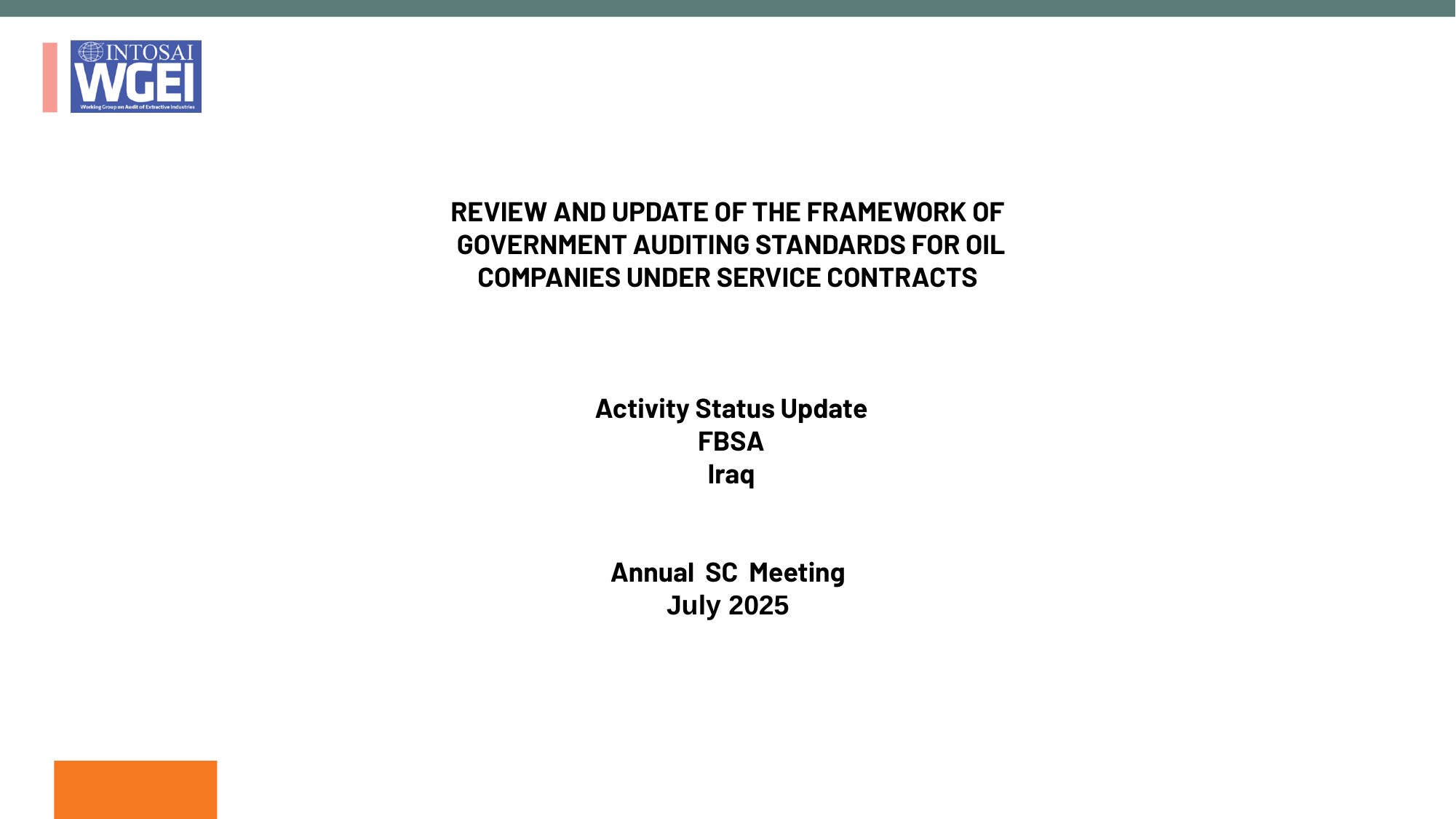

REVIEW AND UPDATE OF THE FRAMEWORK OF GOVERNMENT AUDITING STANDARDS FOR OIL
COMPANIES UNDER SERVICE CONTRACTS

Activity Status Update
FBSA
Iraq

Annual  SC  Meeting
July 2025